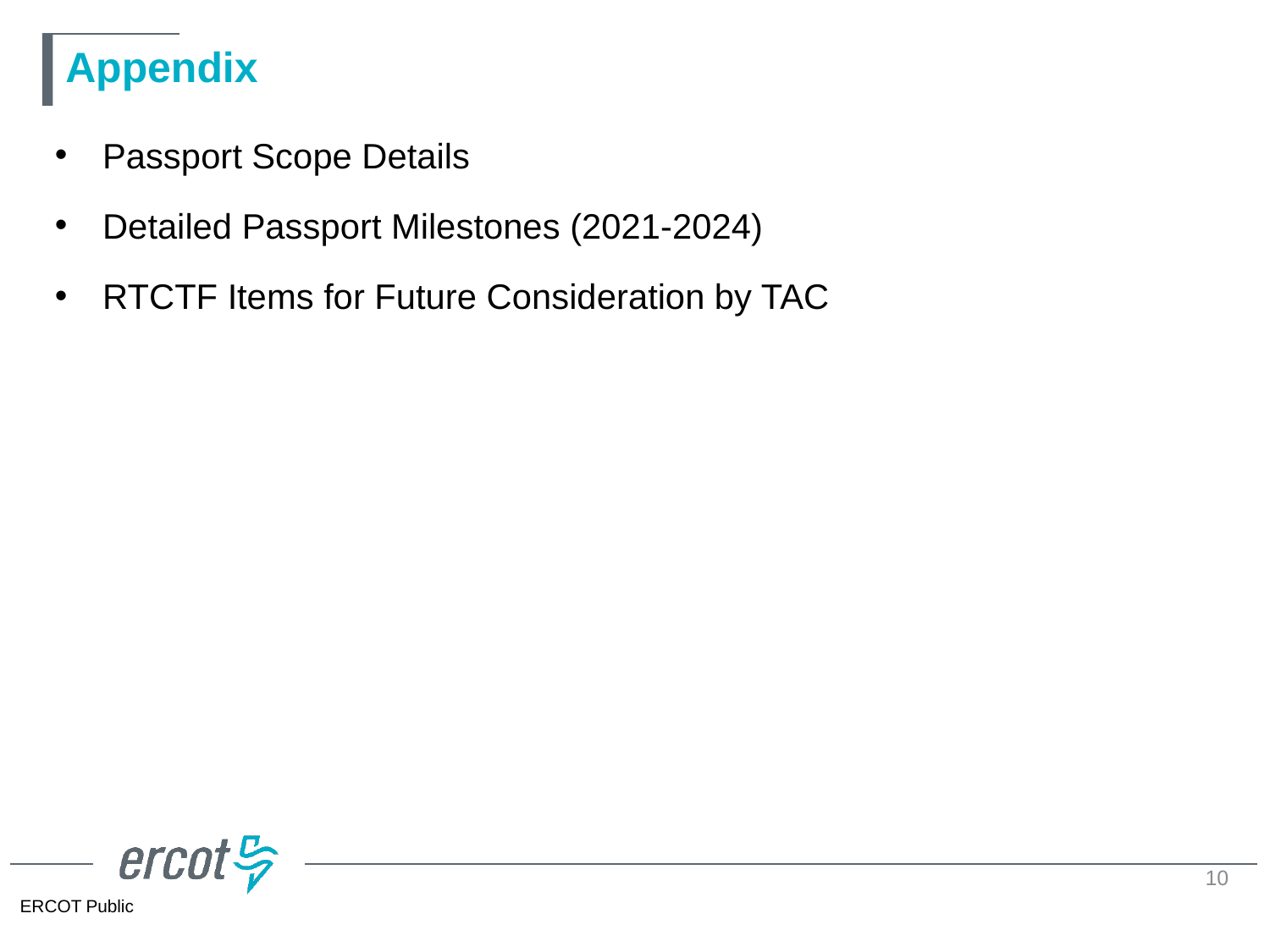

# Appendix
Passport Scope Details
Detailed Passport Milestones (2021-2024)
RTCTF Items for Future Consideration by TAC
10